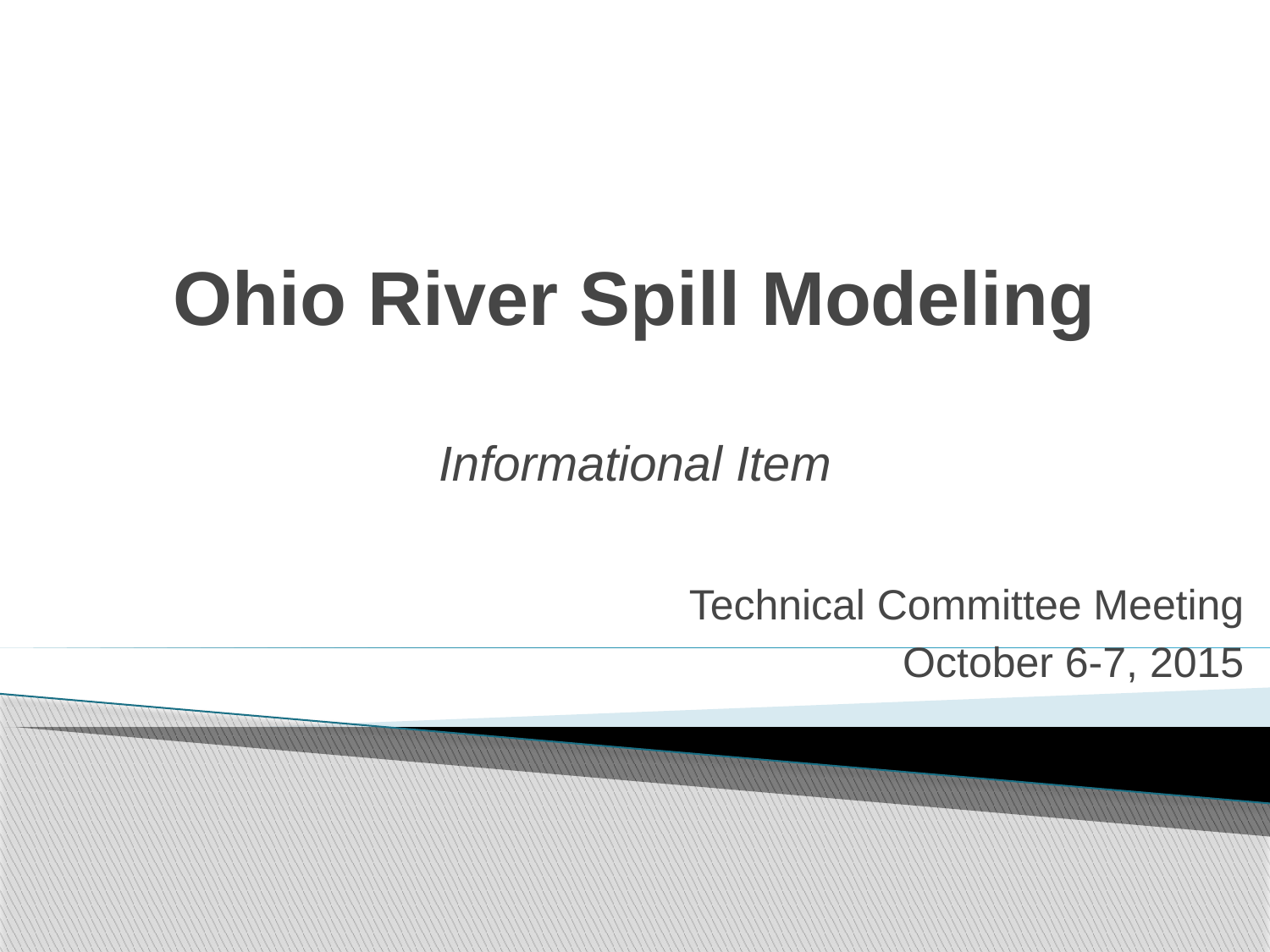

# Ohio River Spill Modeling Informational Item
Technical Committee Meeting
October 6-7, 2015